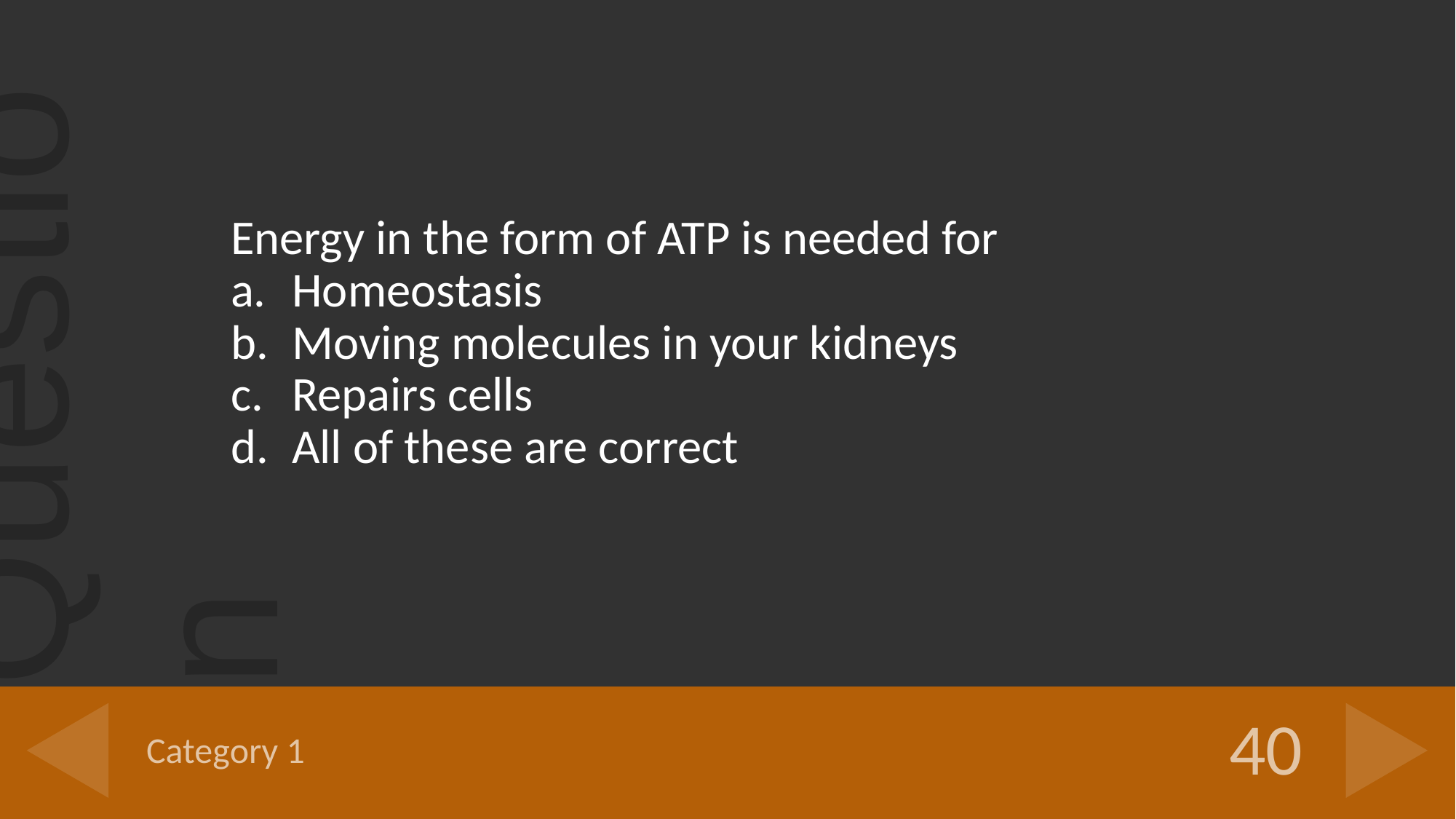

Energy in the form of ATP is needed for
Homeostasis
Moving molecules in your kidneys
Repairs cells
All of these are correct
# Category 1
40